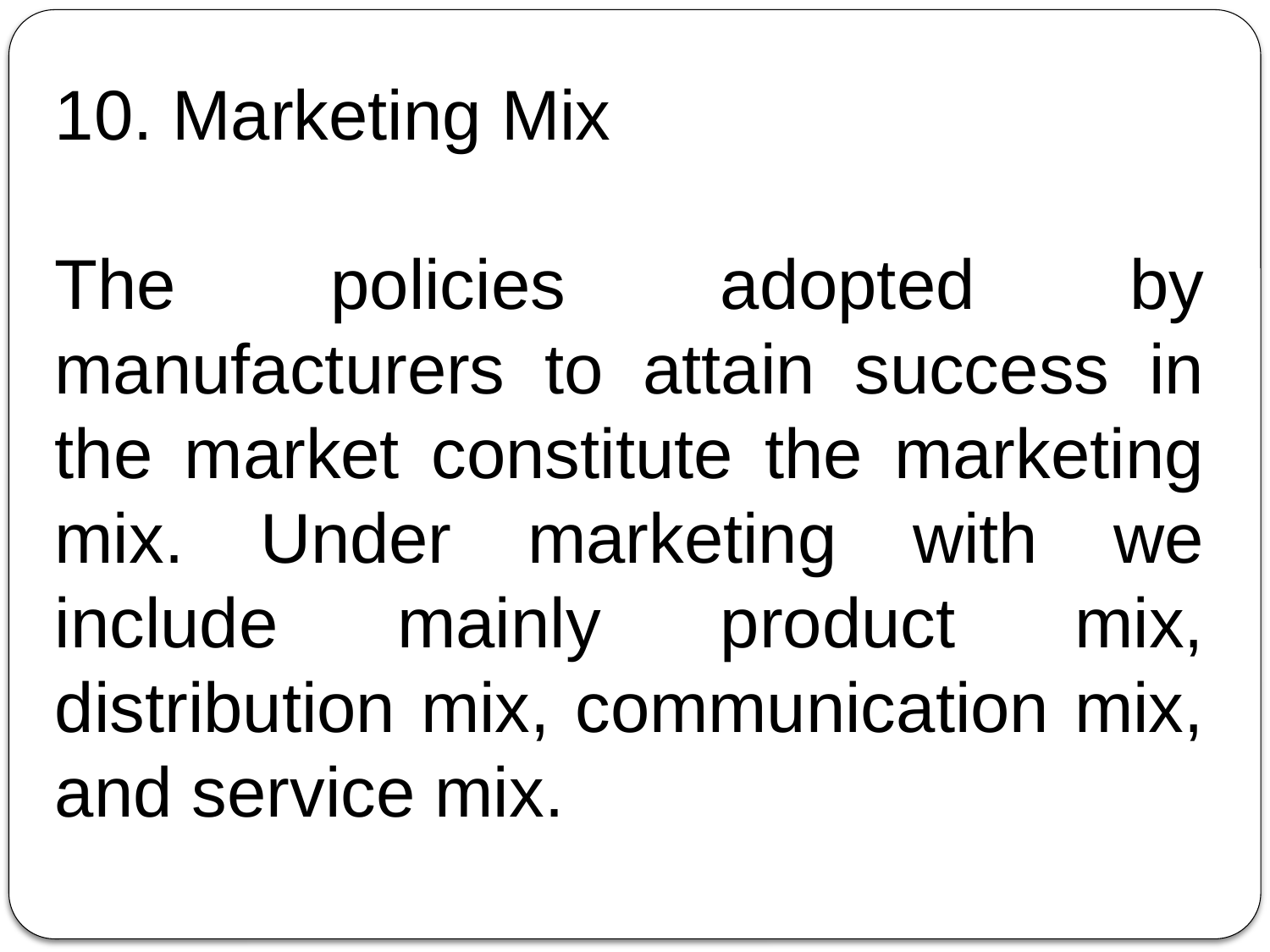

10. Marketing Mix

The policies adopted by manufacturers to attain success in the market constitute the marketing mix. Under marketing with we include mainly product mix, distribution mix, communication mix, and service mix.